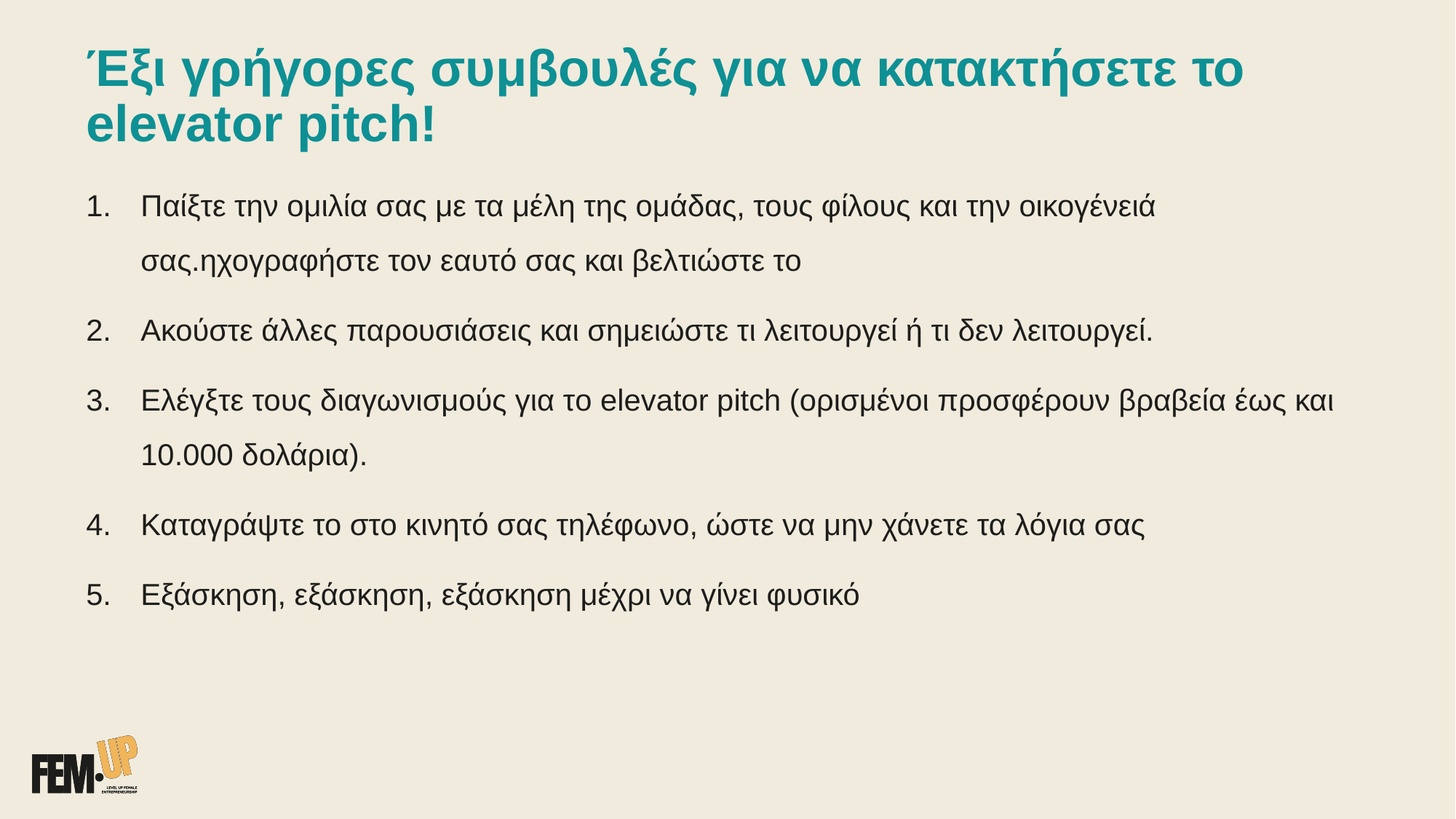

Έξι γρήγορες συμβουλές για να κατακτήσετε το elevator pitch!
Παίξτε την ομιλία σας με τα μέλη της ομάδας, τους φίλους και την οικογένειά σας.ηχογραφήστε τον εαυτό σας και βελτιώστε το
Ακούστε άλλες παρουσιάσεις και σημειώστε τι λειτουργεί ή τι δεν λειτουργεί.
Ελέγξτε τους διαγωνισμούς για τo elevator pitch (ορισμένοι προσφέρουν βραβεία έως και 10.000 δολάρια).
Καταγράψτε το στο κινητό σας τηλέφωνο, ώστε να μην χάνετε τα λόγια σας
Εξάσκηση, εξάσκηση, εξάσκηση μέχρι να γίνει φυσικό